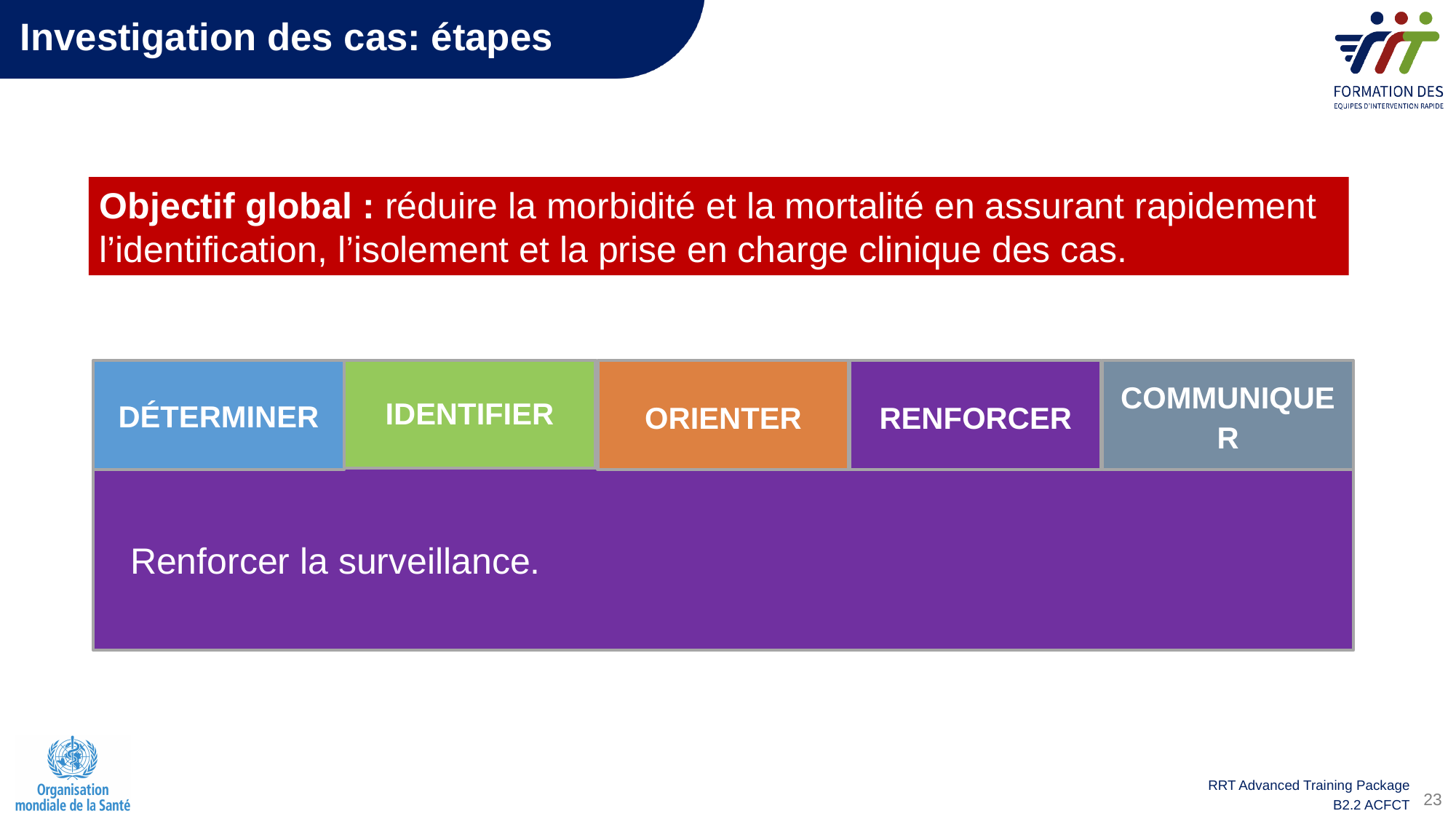

Investigation des cas: étapes
Objectif global : réduire la morbidité et la mortalité en assurant rapidement l’identification, l’isolement et la prise en charge clinique des cas.
DÉTERMINER
IDENTIFIER
ORIENTER
RENFORCER
COMMUNIQUER
Renforcer la surveillance.